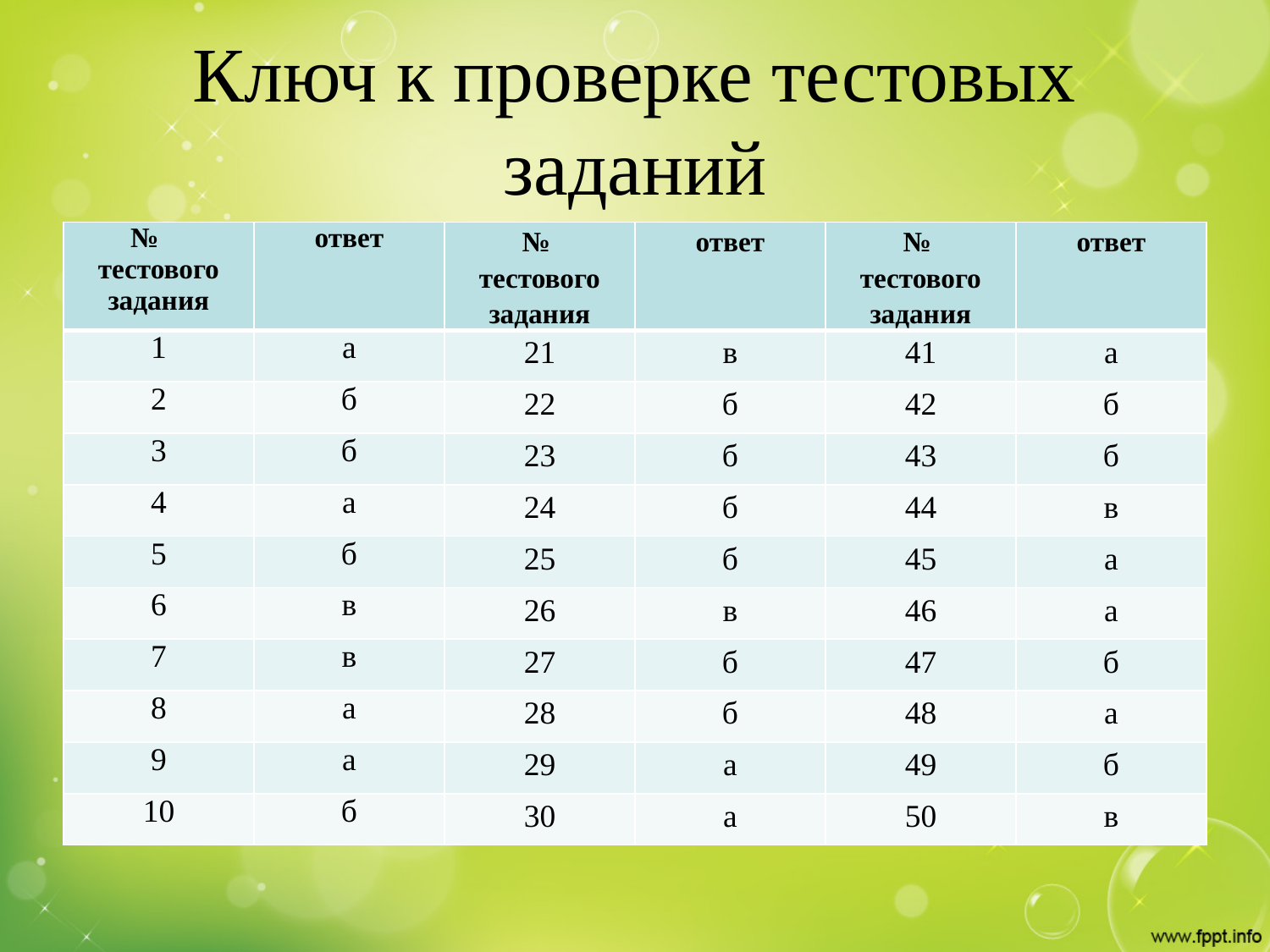

# Ключ к проверке тестовых заданий
| № тестового задания | ответ | № тестового задания | ответ | № тестового задания | ответ |
| --- | --- | --- | --- | --- | --- |
| 1 | а | 21 | в | 41 | а |
| 2 | б | 22 | б | 42 | б |
| 3 | б | 23 | б | 43 | б |
| 4 | а | 24 | б | 44 | в |
| 5 | б | 25 | б | 45 | а |
| 6 | в | 26 | в | 46 | а |
| 7 | в | 27 | б | 47 | б |
| 8 | а | 28 | б | 48 | а |
| 9 | а | 29 | а | 49 | б |
| 10 | б | 30 | а | 50 | в |